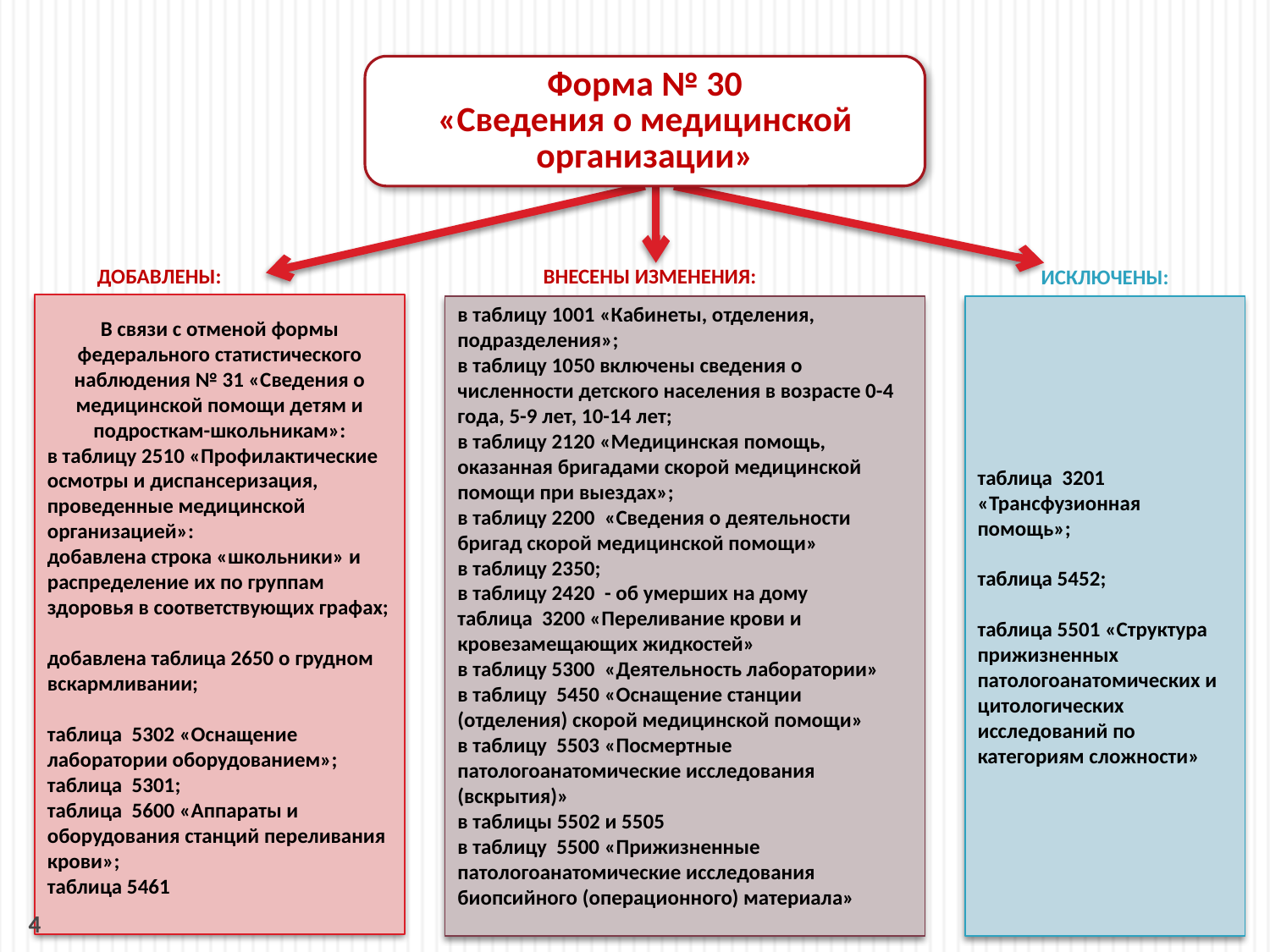

Форма № 30
«Сведения о медицинской организации»
ДОБАВЛЕНЫ:
ВНЕСЕНЫ ИЗМЕНЕНИЯ:
ИСКЛЮЧЕНЫ:

В связи с отменой формы федерального статистического наблюдения № 31 «Сведения о медицинской помощи детям и подросткам-школьникам»:
в таблицу 2510 «Профилактические осмотры и диспансеризация, проведенные медицинской организацией»:
добавлена строка «школьники» и распределение их по группам здоровья в соответствующих графах;

добавлена таблица 2650 о грудном вскармливании;

таблица  5302 «Оснащение лаборатории оборудованием»;
таблица  5301;
таблица  5600 «Аппараты и оборудования станций переливания крови»;
таблица 5461

в таблицу 1001 «Кабинеты, отделения, подразделения»;
в таблицу 1050 включены сведения о численности детского населения в возрасте 0-4 года, 5-9 лет, 10-14 лет;
в таблицу 2120 «Медицинская помощь, оказанная бригадами скорой медицинской помощи при выездах»;
в таблицу 2200  «Сведения о деятельности бригад скорой медицинской помощи»
в таблицу 2350;
в таблицу 2420  - об умерших на дому
таблица  3200 «Переливание крови и кровезамещающих жидкостей»
в таблицу 5300  «Деятельность лаборатории»
в таблицу  5450 «Оснащение станции (отделения) скорой медицинской помощи»
в таблицу  5503 «Посмертные патологоанатомические исследования (вскрытия)»
в таблицы 5502 и 5505
в таблицу  5500 «Прижизненные патологоанатомические исследования биопсийного (операционного) материала»

таблица  3201 «Трансфузионная помощь»;

таблица 5452;

таблица 5501 «Структура прижизненных патологоанатомических и цитологических исследований по категориям сложности»
4